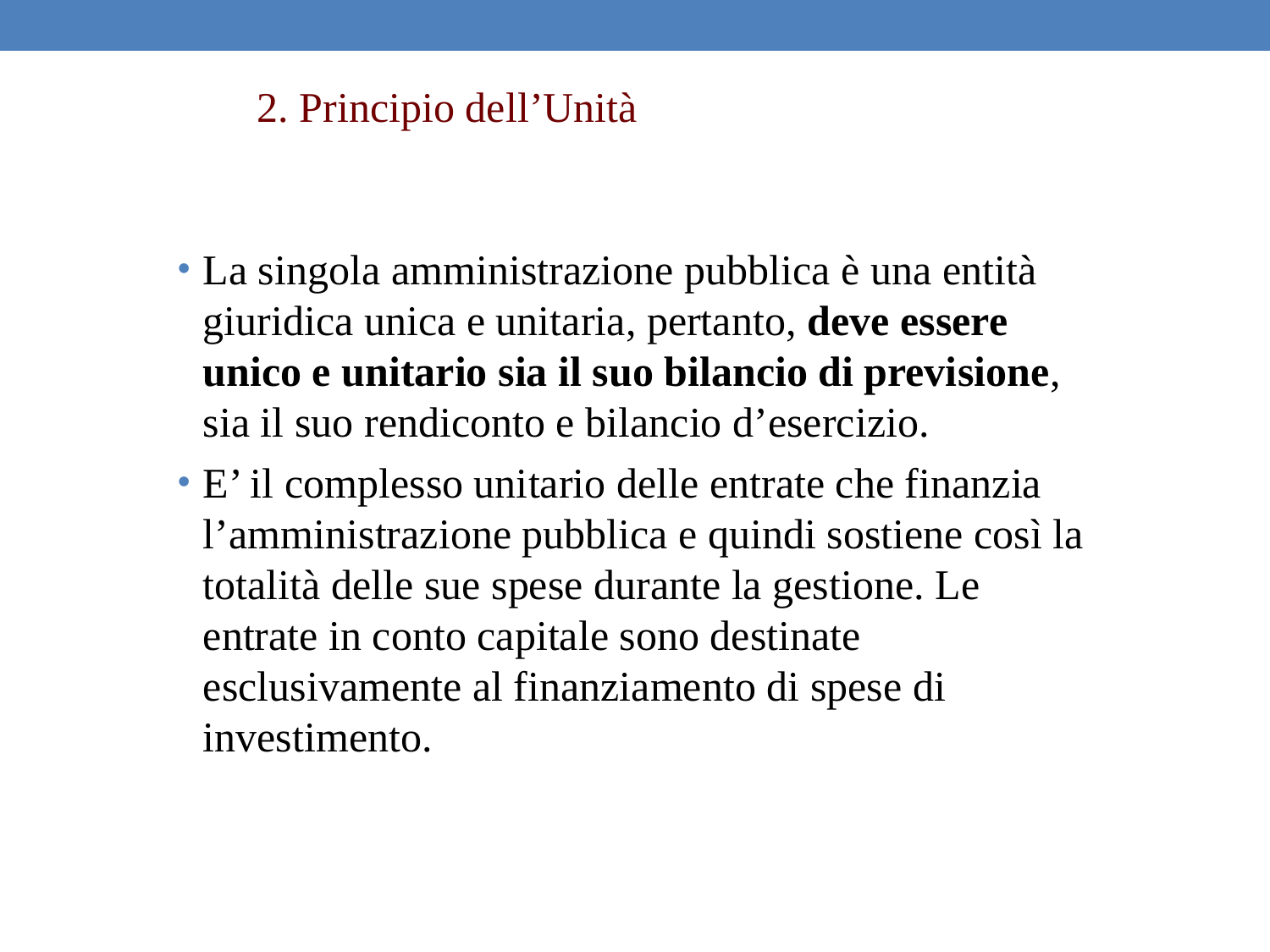

2. Principio dell’Unità
La singola amministrazione pubblica è una entità giuridica unica e unitaria, pertanto, deve essere unico e unitario sia il suo bilancio di previsione, sia il suo rendiconto e bilancio d’esercizio.
E’ il complesso unitario delle entrate che finanzia l’amministrazione pubblica e quindi sostiene così la totalità delle sue spese durante la gestione. Le entrate in conto capitale sono destinate esclusivamente al finanziamento di spese di investimento.